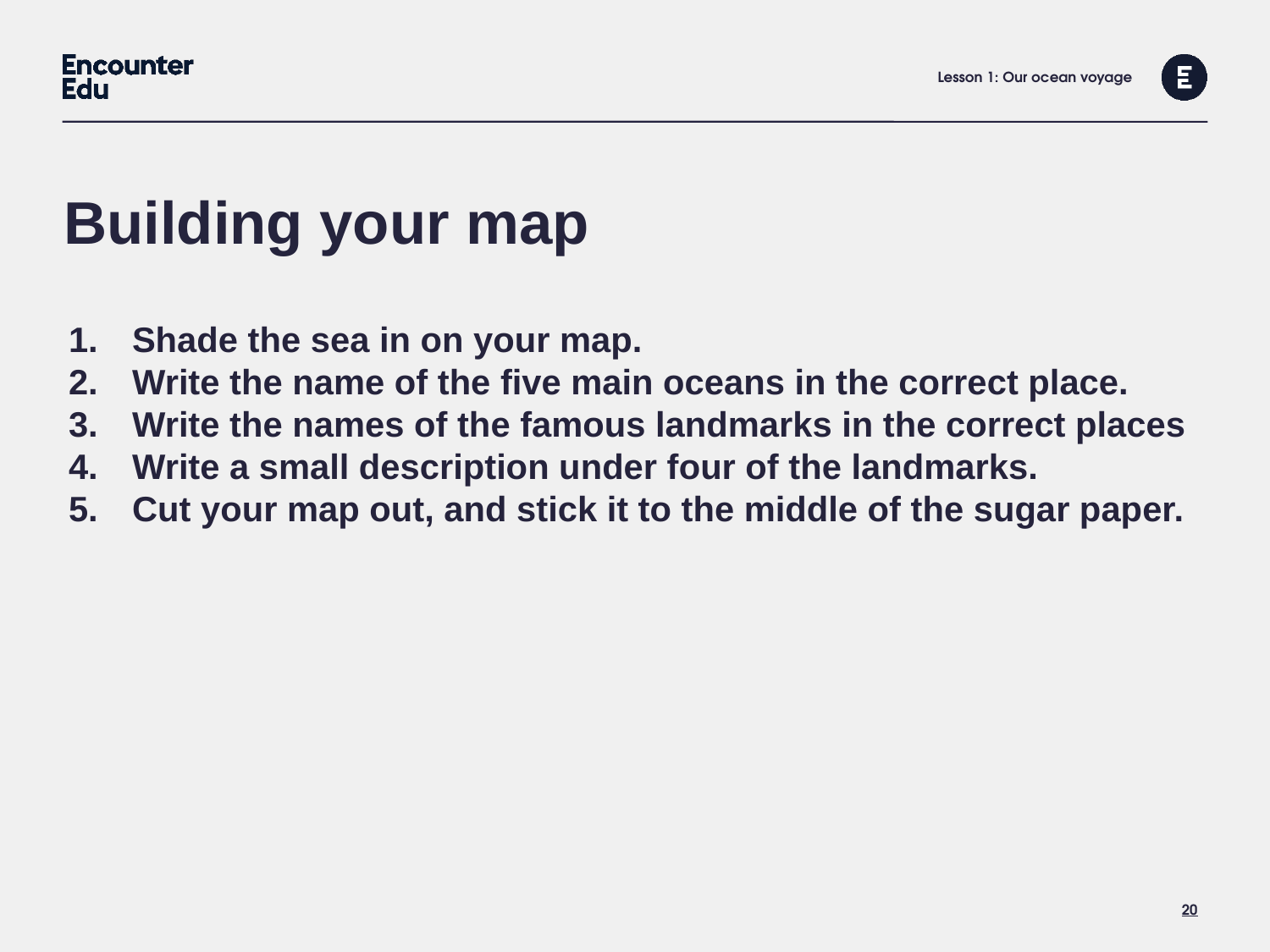

Lesson 1: Our ocean voyage
Building your map
Shade the sea in on your map.
Write the name of the five main oceans in the correct place.
Write the names of the famous landmarks in the correct places
Write a small description under four of the landmarks.
Cut your map out, and stick it to the middle of the sugar paper.

20